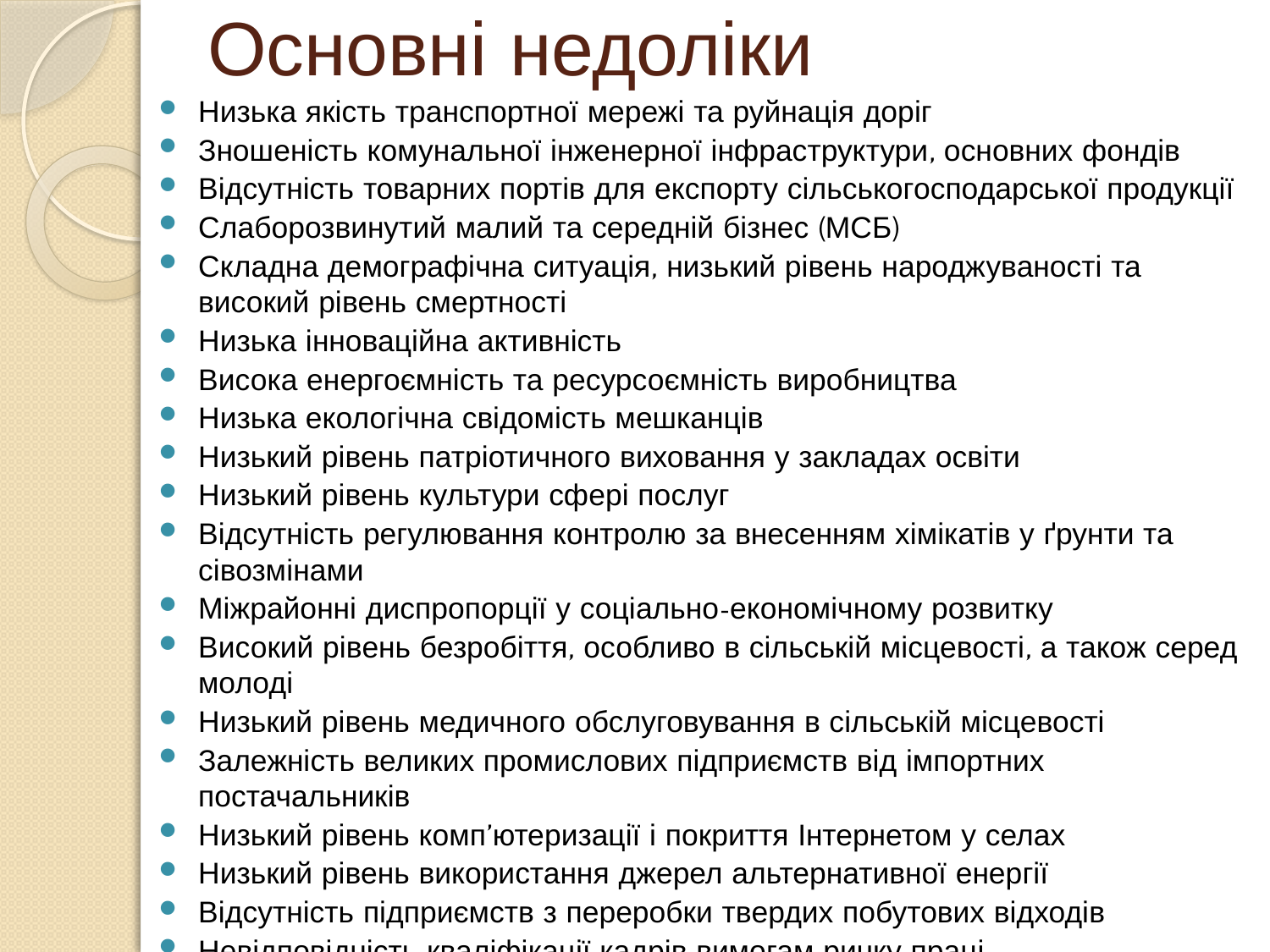

# Основні недоліки
Низька якість транспортної мережі та руйнація доріг
Зношеність комунальної інженерної інфраструктури, основних фондів
Відсутність товарних портів для експорту сільськогосподарської продукції
Слаборозвинутий малий та середній бізнес (МСБ)
Складна демографічна ситуація, низький рівень народжуваності та високий рівень смертності
Низька інноваційна активність
Висока енергоємність та ресурсоємність виробництва
Низька екологічна свідомість мешканців
Низький рівень патріотичного виховання у закладах освіти
Низький рівень культури сфері послуг
Відсутність регулювання контролю за внесенням хімікатів у ґрунти та сівозмінами
Міжрайонні диспропорції у соціально-економічному розвитку
Високий рівень безробіття, особливо в сільській місцевості, а також серед молоді
Низький рівень медичного обслуговування в сільській місцевості
Залежність великих промислових підприємств від імпортних постачальників
Низький рівень комп’ютеризації і покриття Інтернетом у селах
Низький рівень використання джерел альтернативної енергії
Відсутність підприємств з переробки твердих побутових відходів
Невідповідність кваліфікації кадрів вимогам ринку праці
Низькі доходи домогосподарств